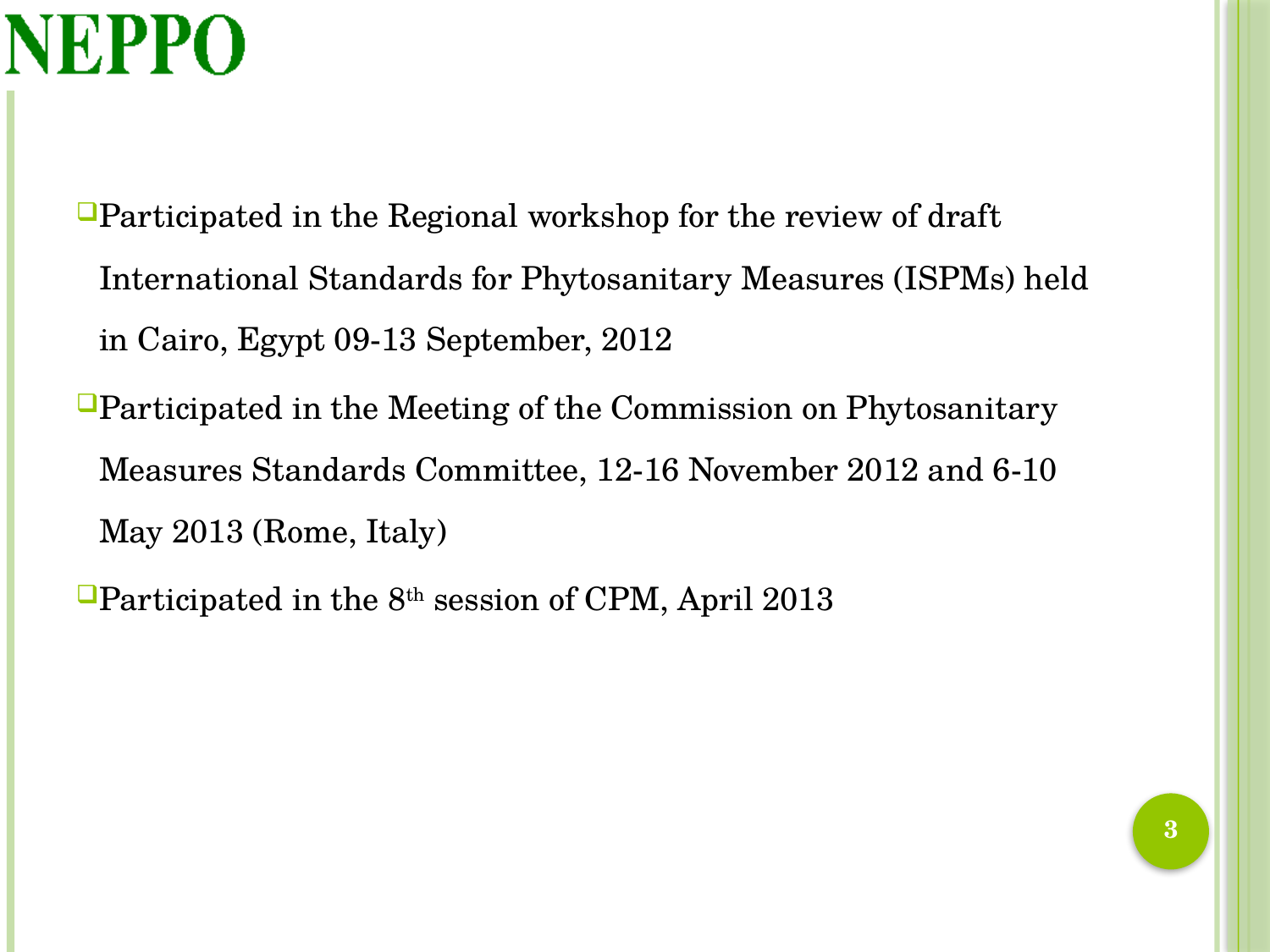

Participated in the Regional workshop for the review of draft International Standards for Phytosanitary Measures (ISPMs) held in Cairo, Egypt 09-13 September, 2012
Participated in the Meeting of the Commission on Phytosanitary Measures Standards Committee, 12-16 November 2012 and 6-10 May 2013 (Rome, Italy)
Participated in the 8th session of CPM, April 2013
3